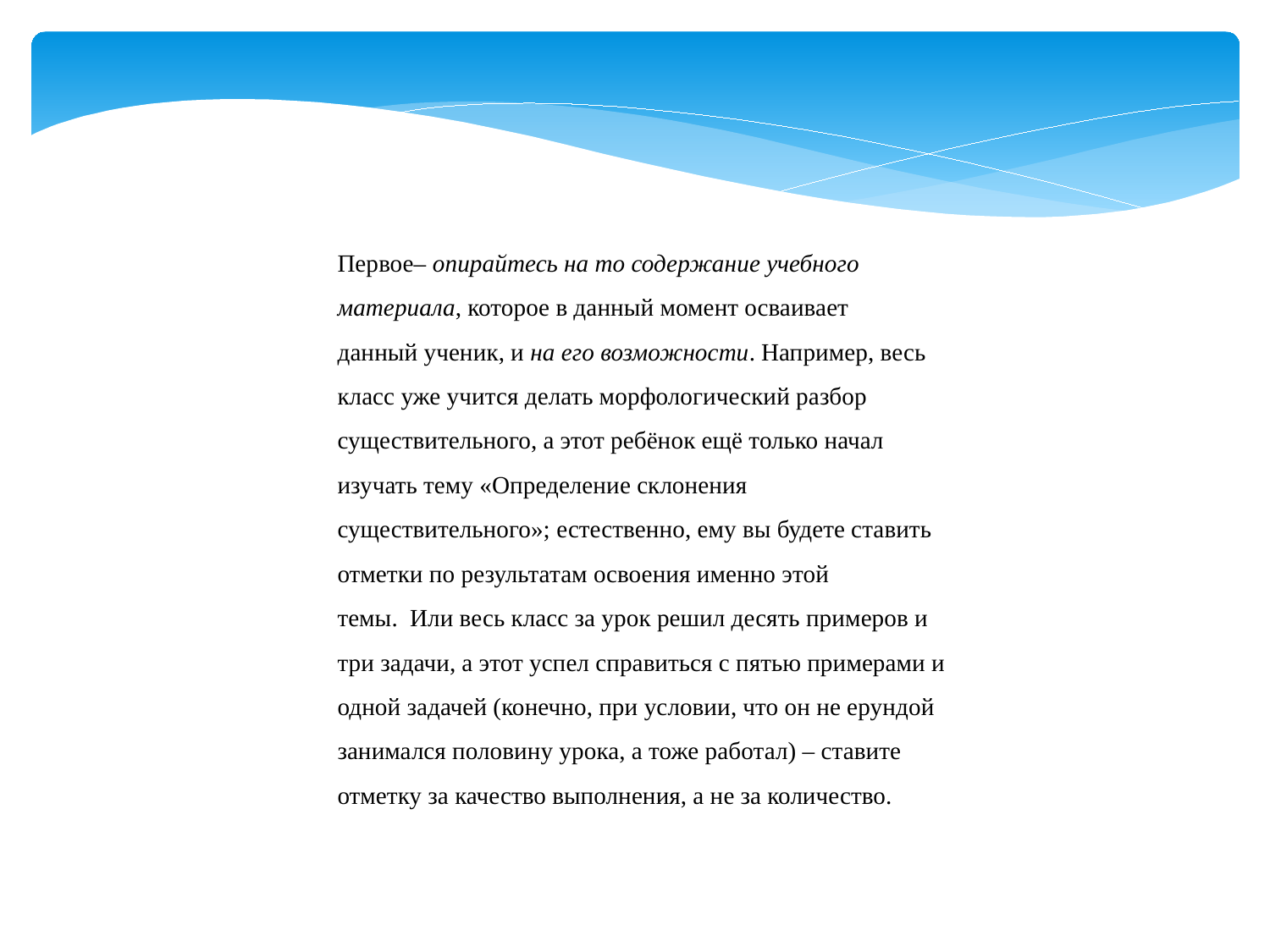

Первое– опирайтесь на то содержание учебного материала, которое в данный момент осваивает данный ученик, и на его возможности. Например, весь класс уже учится делать морфологический разбор существительного, а этот ребёнок ещё только начал изучать тему «Определение склонения существительного»; естественно, ему вы будете ставить отметки по результатам освоения именно этой темы.  Или весь класс за урок решил десять примеров и три задачи, а этот успел справиться с пятью примерами и одной задачей (конечно, при условии, что он не ерундой занимался половину урока, а тоже работал) – ставите отметку за качество выполнения, а не за количество.